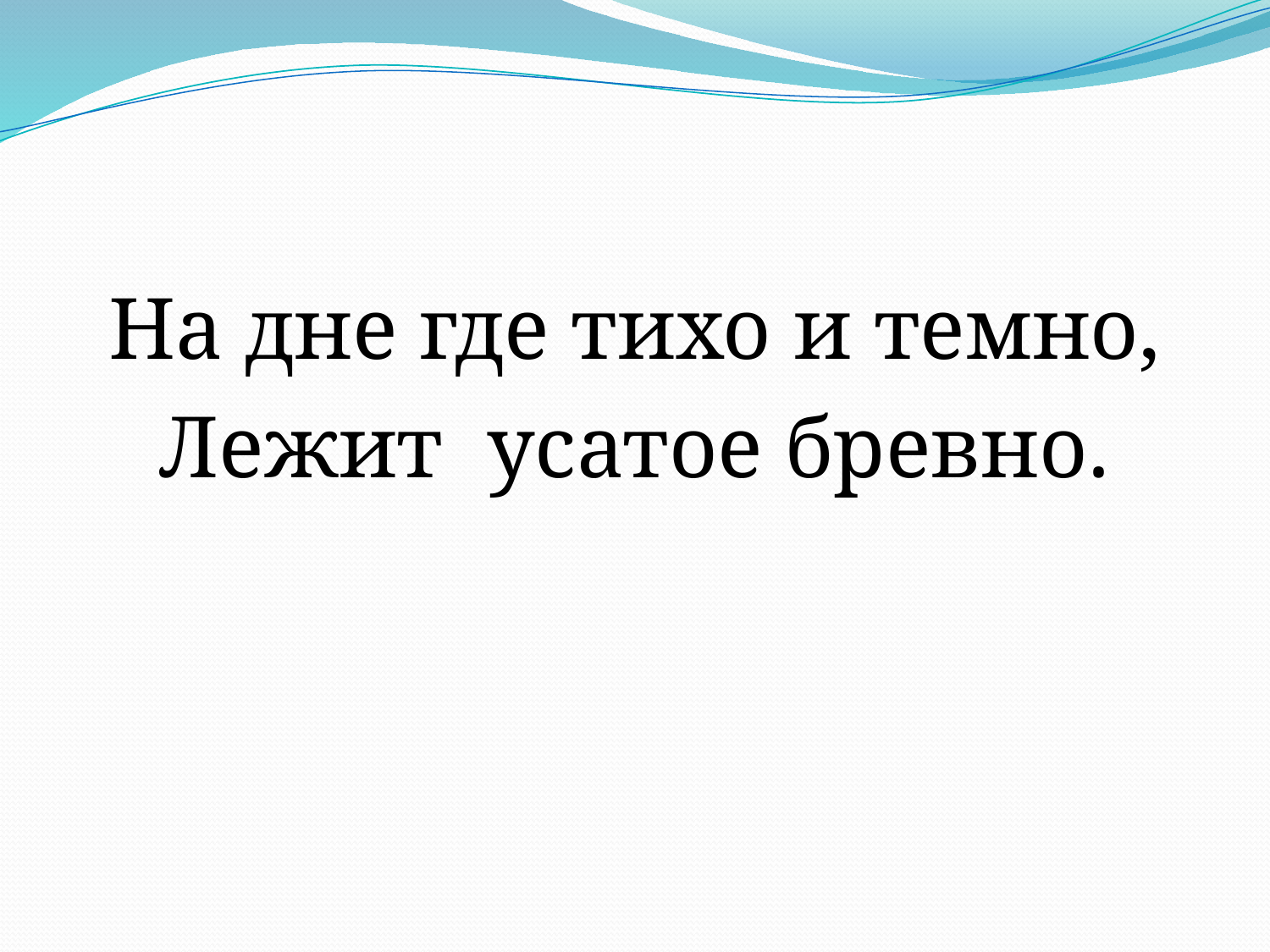

#
На дне где тихо и темно,
Лежит  усатое бревно.